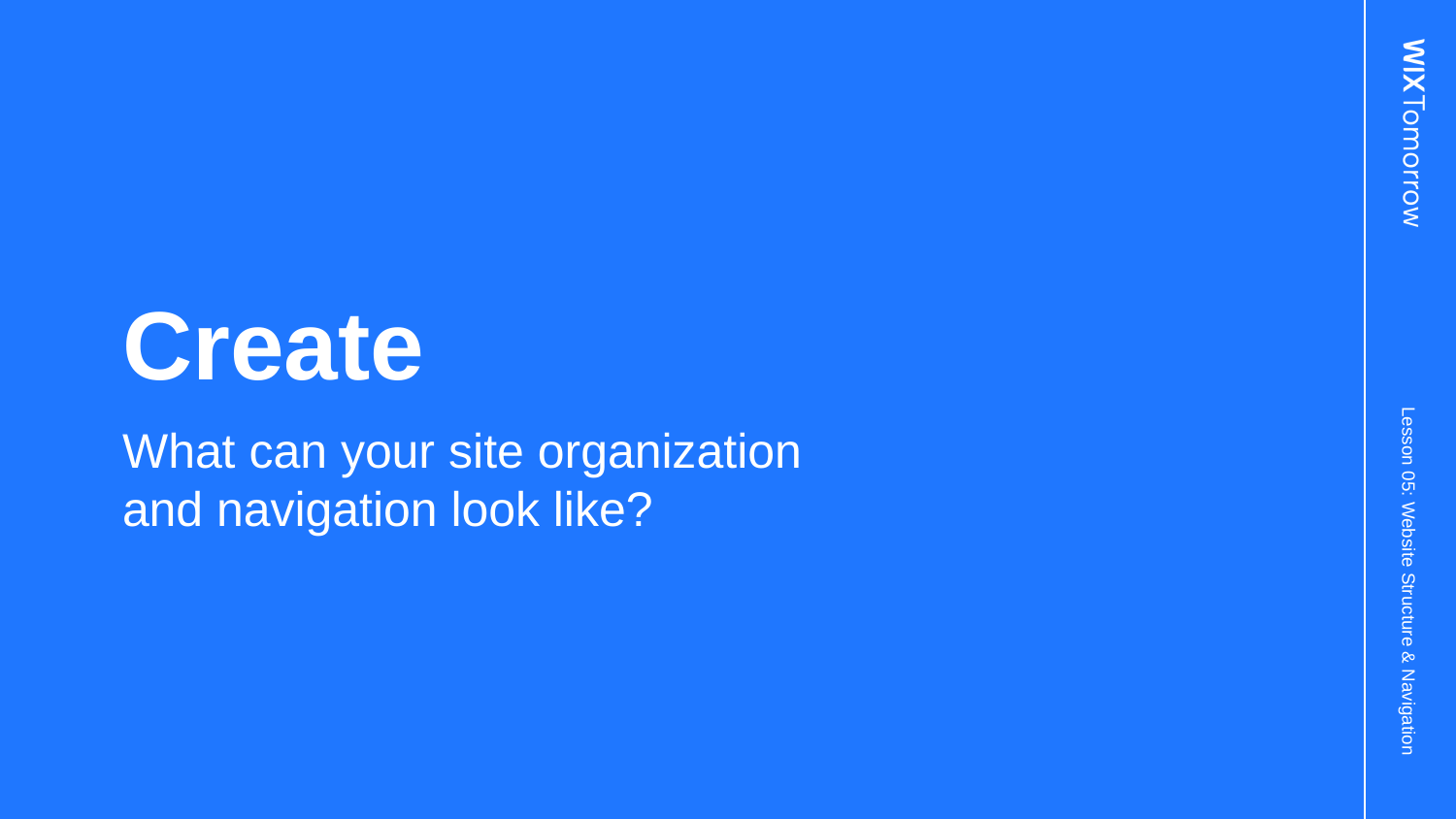

# Create
What can your site organization and navigation look like?